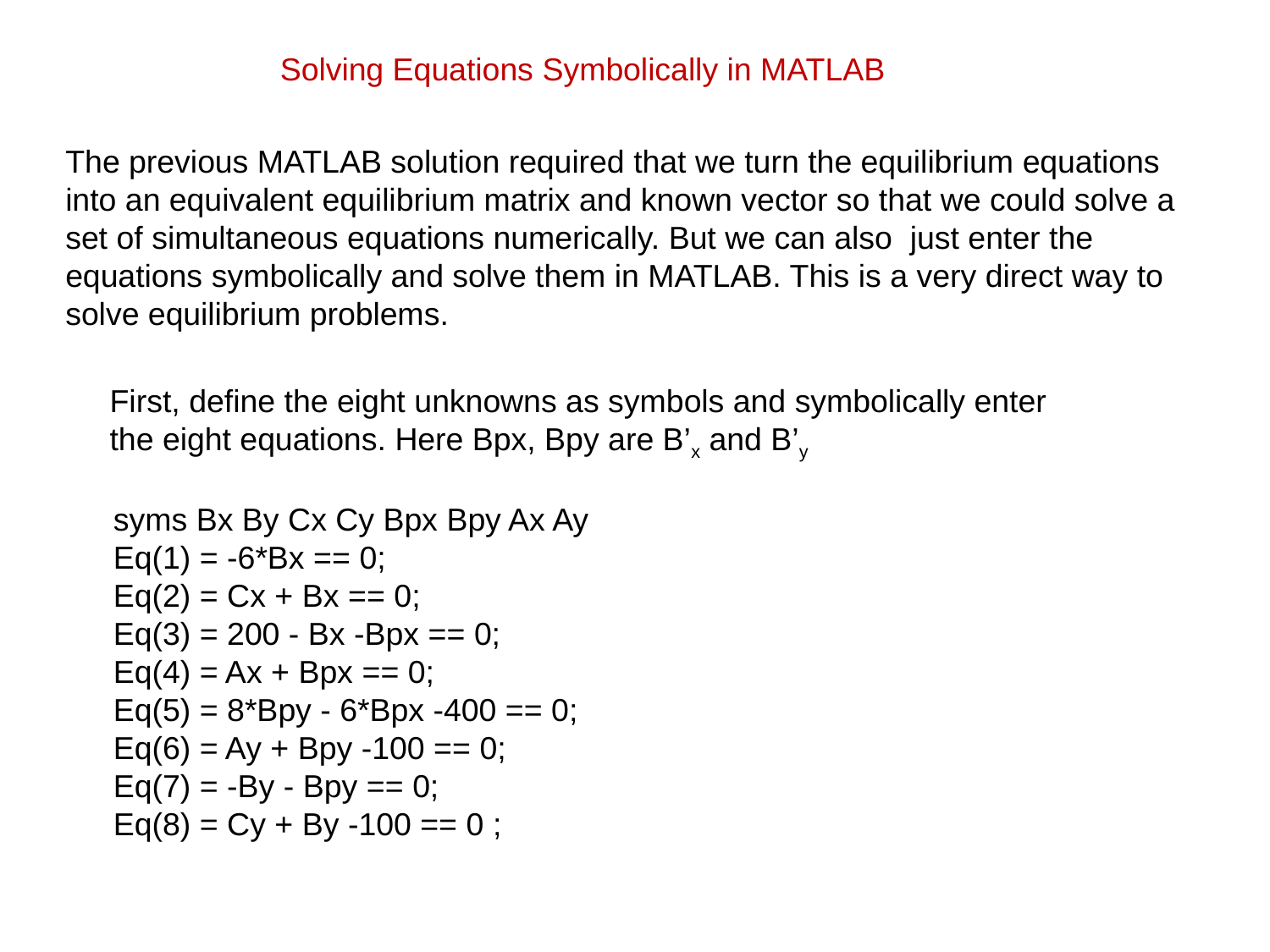

Solving Equations Symbolically in MATLAB
The previous MATLAB solution required that we turn the equilibrium equations into an equivalent equilibrium matrix and known vector so that we could solve a set of simultaneous equations numerically. But we can also  just enter the equations symbolically and solve them in MATLAB. This is a very direct way to solve equilibrium problems.
First, define the eight unknowns as symbols and symbolically enter
the eight equations. Here Bpx, Bpy are B’x and B’y
syms Bx By Cx Cy Bpx Bpy Ax Ay
Eq(1) = -6*Bx == 0;
Eq(2) = Cx + Bx == 0;
Eq(3) = 200 - Bx -Bpx == 0;
Eq(4) = Ax + Bpx == 0;
Eq(5) = 8*Bpy - 6*Bpx -400 == 0;
Eq(6) = Ay + Bpy -100 == 0;
Eq(7) = -By - Bpy == 0;
Eq(8) = Cy + By -100 == 0 ;